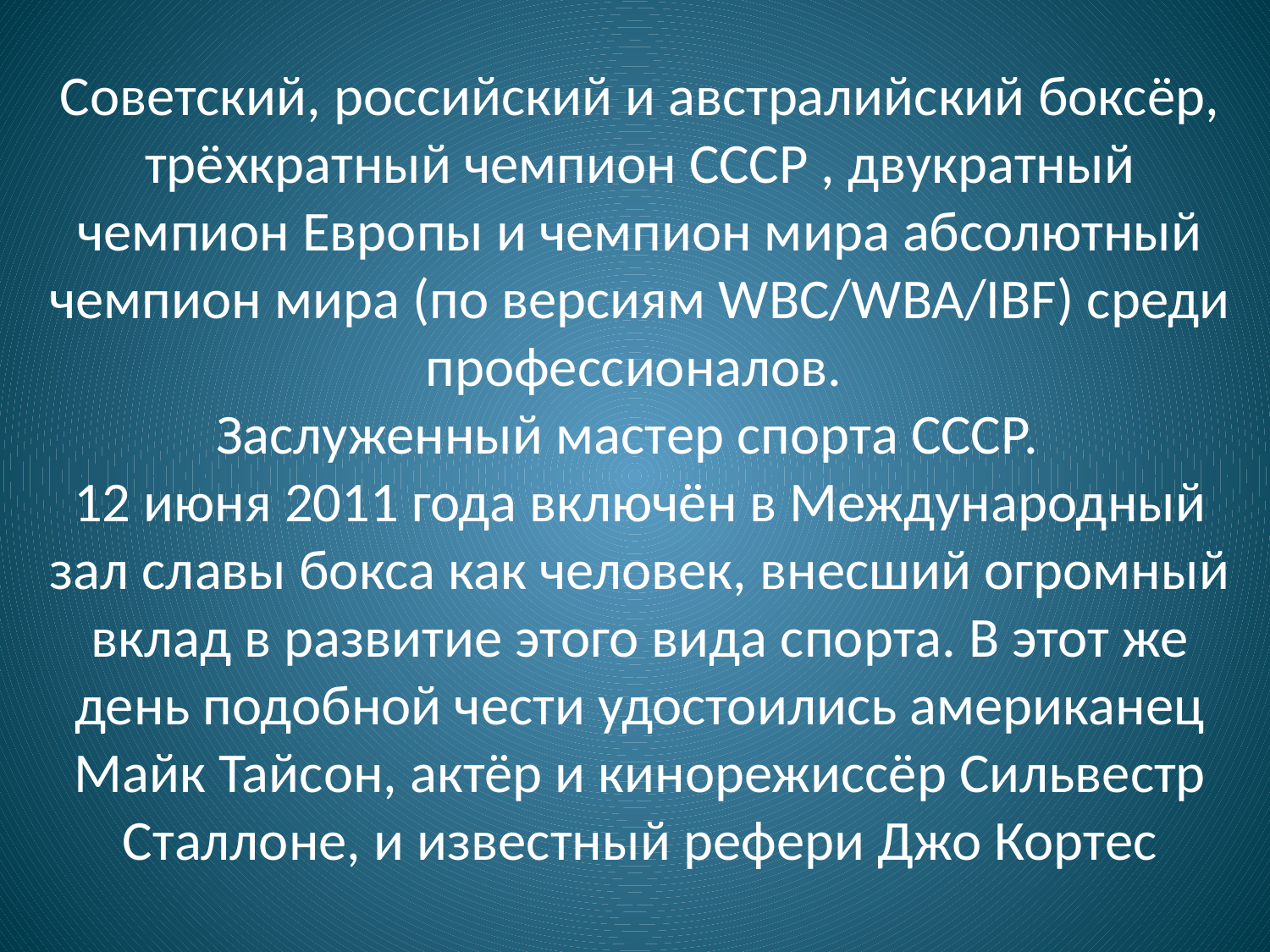

Советский, российский и австралийский боксёр, трёхкратный чемпион СССР , двукратный чемпион Европы и чемпион мира абсолютный чемпион мира (по версиям WBC/WBA/IBF) среди профессионалов.
Заслуженный мастер спорта СССР.
12 июня 2011 года включён в Международный зал славы бокса как человек, внесший огромный вклад в развитие этого вида спорта. В этот же день подобной чести удостоились американец Майк Тайсон, актёр и кинорежиссёр Сильвестр Сталлоне, и известный рефери Джо Кортес